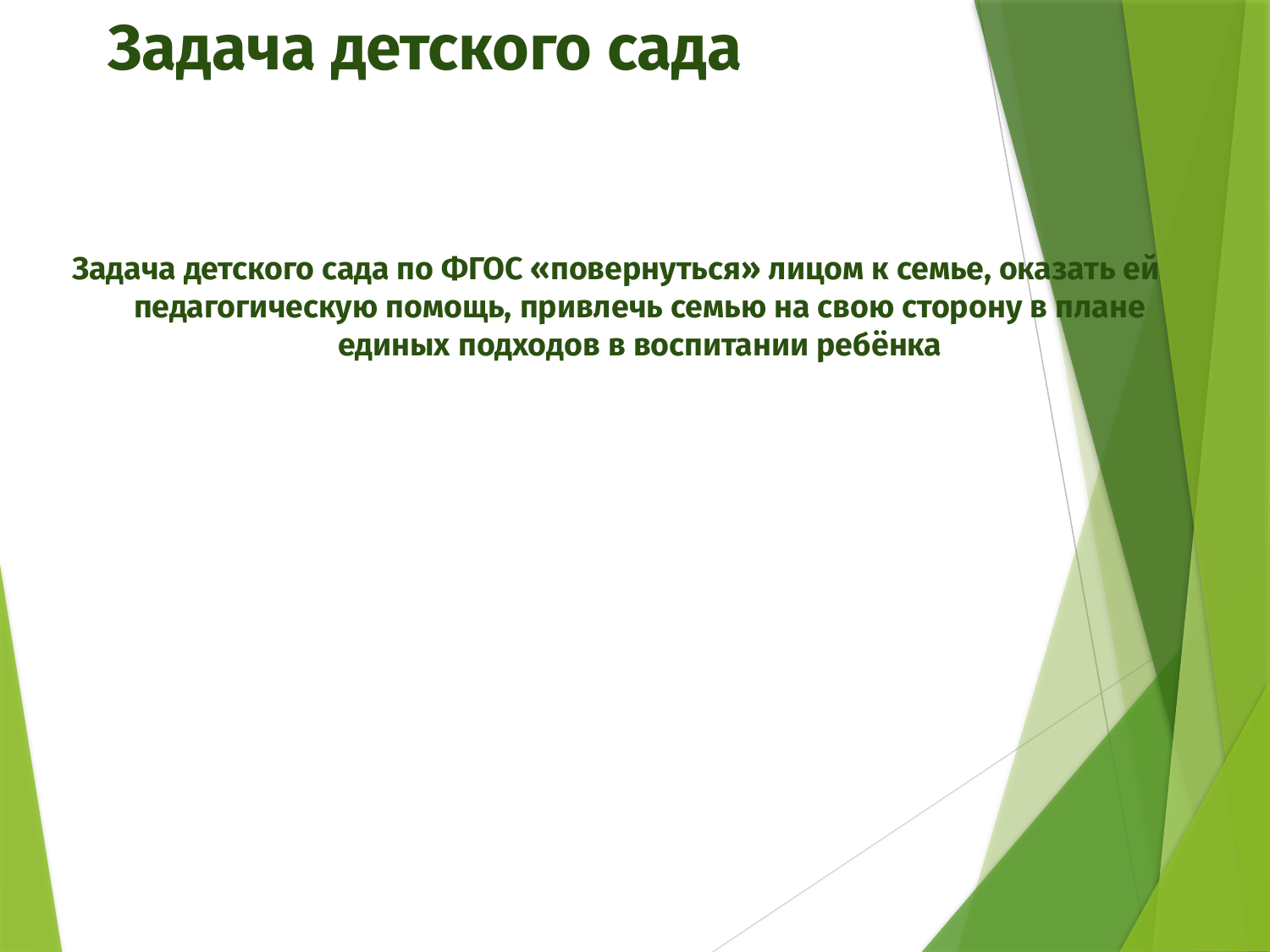

# Задача детского сада

Задача детского сада по ФГОС «повернуться» лицом к семье, оказать ей педагогическую помощь, привлечь семью на свою сторону в плане единых подходов в воспитании ребёнка